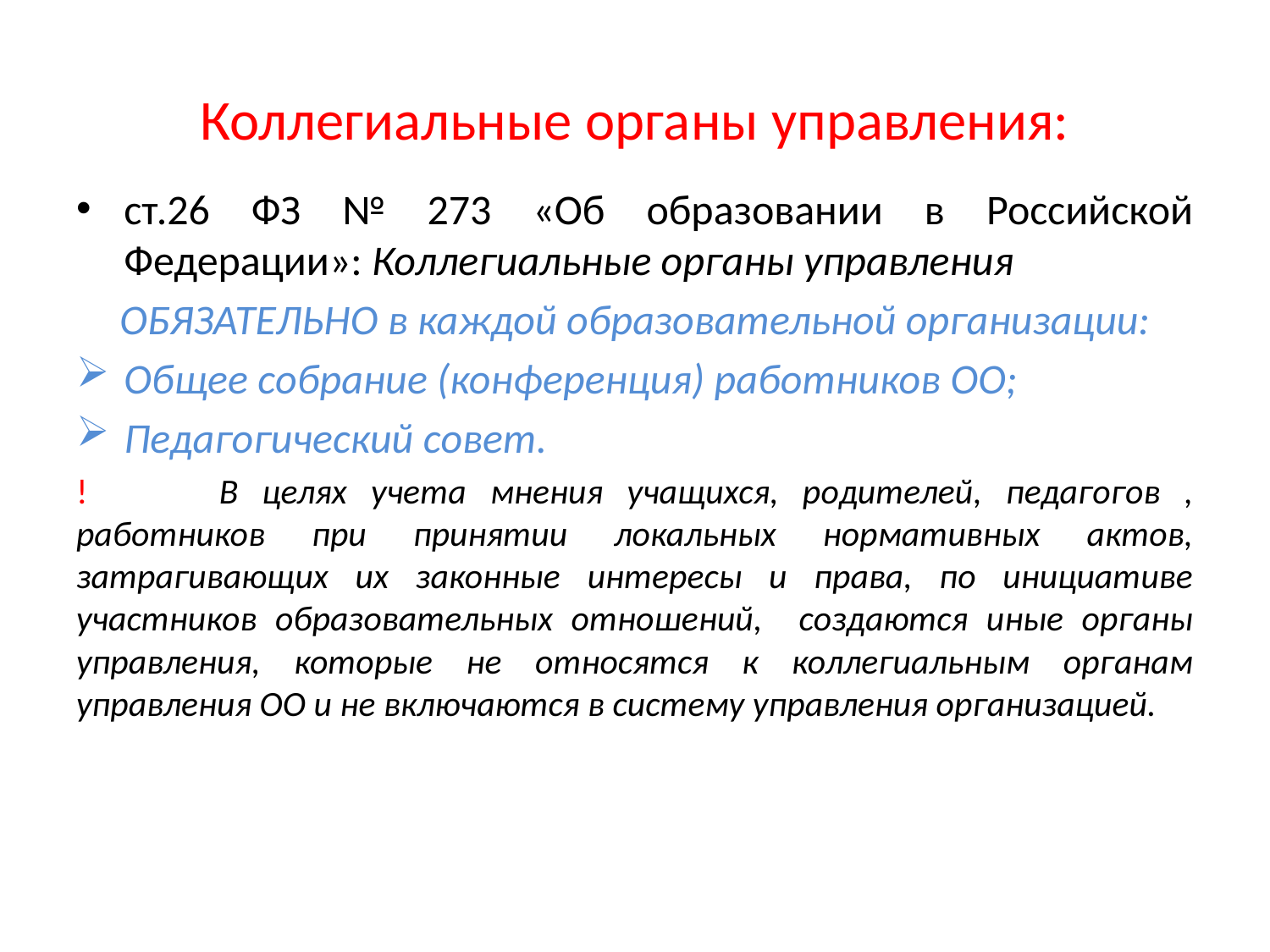

# Коллегиальные органы управления:
ст.26 ФЗ № 273 «Об образовании в Российской Федерации»: Коллегиальные органы управления
ОБЯЗАТЕЛЬНО в каждой образовательной организации:
Общее собрание (конференция) работников ОО;
Педагогический совет.
! 	В целях учета мнения учащихся, родителей, педагогов , работников при принятии локальных нормативных актов, затрагивающих их законные интересы и права, по инициативе участников образовательных отношений,  создаются иные органы управления, которые не относятся к коллегиальным органам управления ОО и не включаются в систему управления организацией.